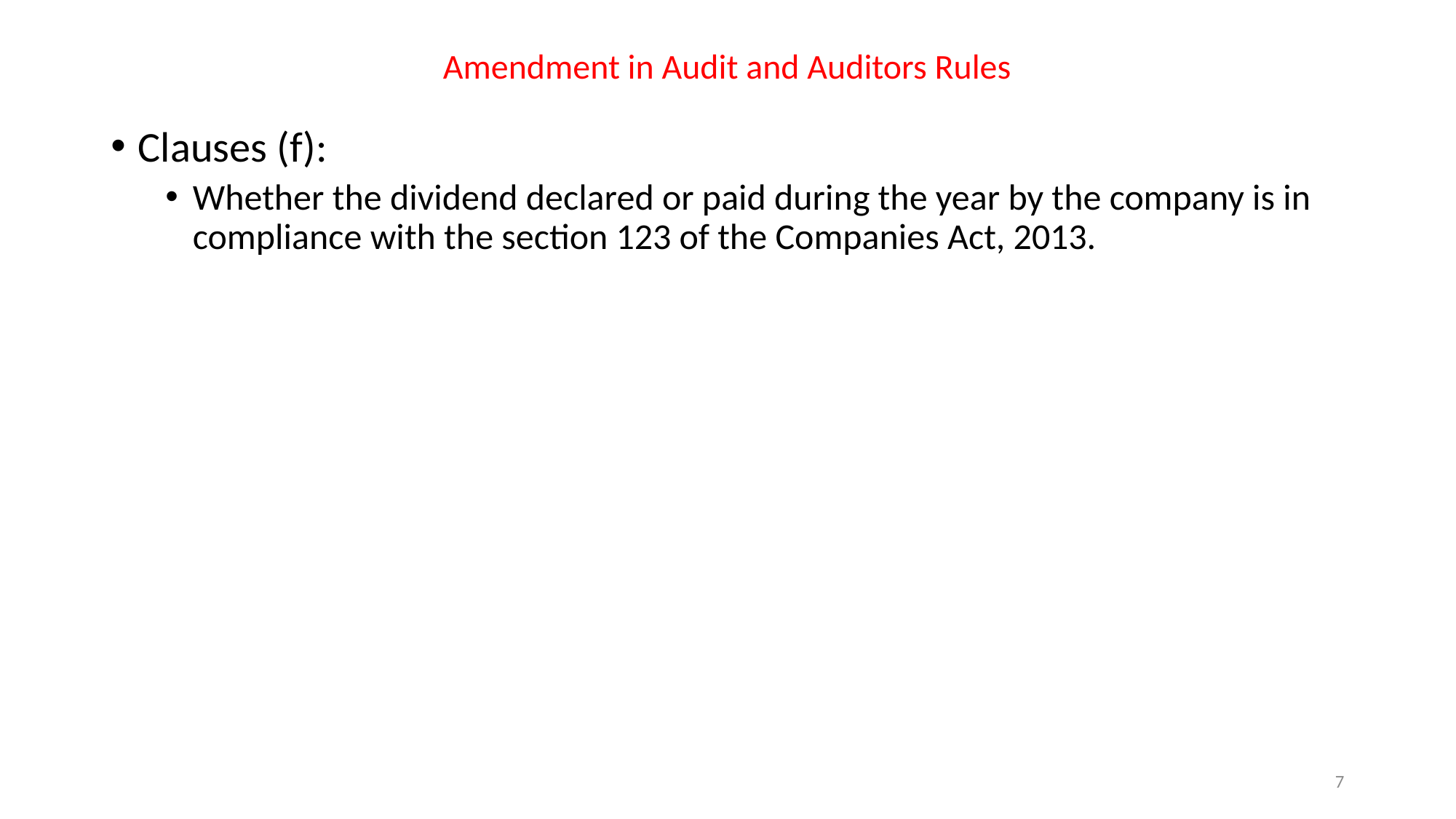

# Amendment in Audit and Auditors Rules
Clauses (f):
Whether the dividend declared or paid during the year by the company is in compliance with the section 123 of the Companies Act, 2013.

7